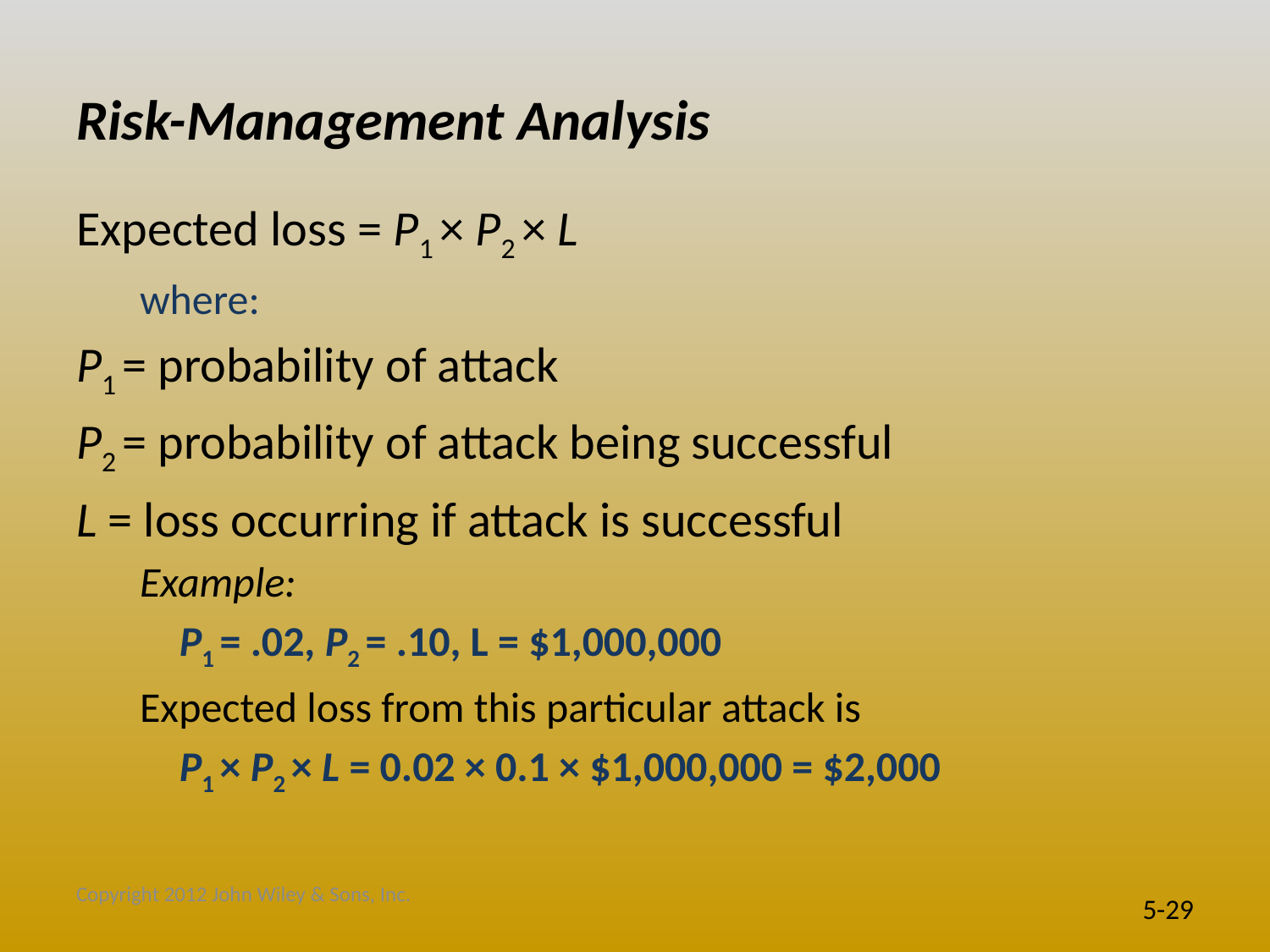

# Risk-Management Analysis
Expected loss = P1 × P2 × L
where:
P1 = probability of attack
P2 = probability of attack being successful
L = loss occurring if attack is successful
Example:
	P1 = .02, P2 = .10, L = $1,000,000
Expected loss from this particular attack is
	P1 × P2 × L = 0.02 × 0.1 × $1,000,000 = $2,000
Copyright 2012 John Wiley & Sons, Inc.
5-29